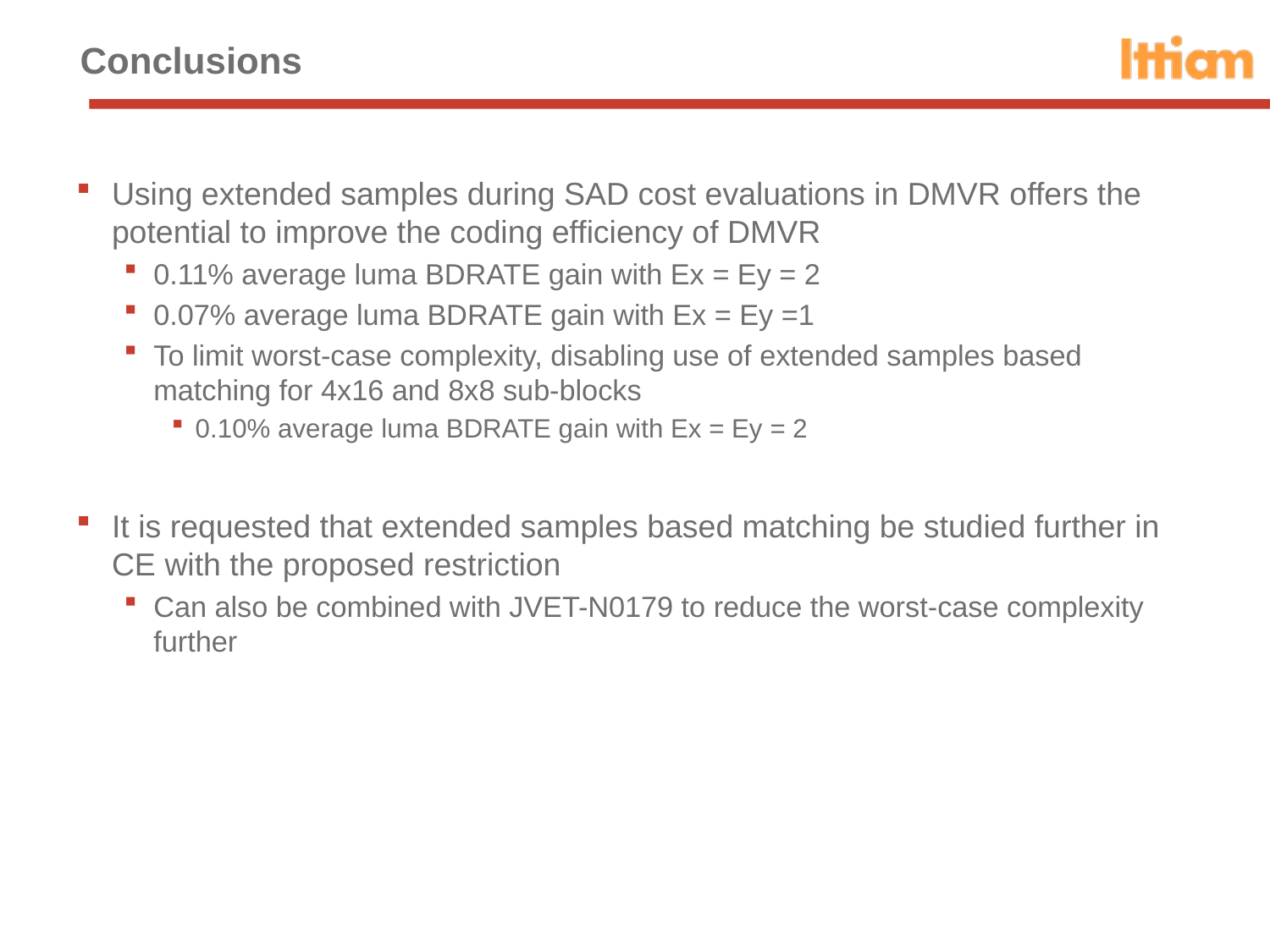

# Conclusions
Using extended samples during SAD cost evaluations in DMVR offers the potential to improve the coding efficiency of DMVR
0.11% average luma BDRATE gain with Ex = Ey = 2
0.07% average luma BDRATE gain with Ex = Ey =1
To limit worst-case complexity, disabling use of extended samples based matching for 4x16 and 8x8 sub-blocks
0.10% average luma BDRATE gain with Ex = Ey = 2

It is requested that extended samples based matching be studied further in CE with the proposed restriction
Can also be combined with JVET-N0179 to reduce the worst-case complexity further